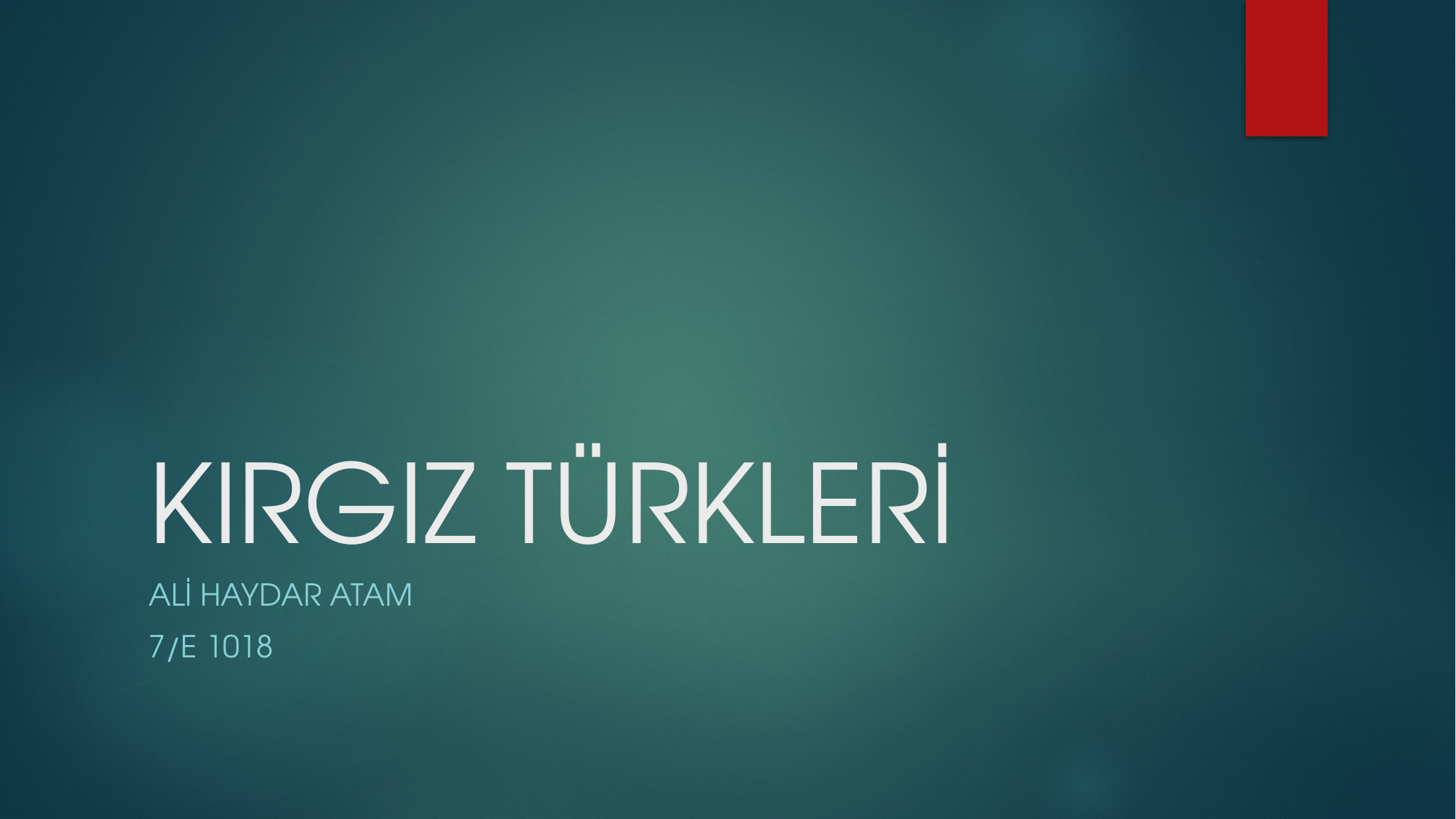

www.egitimhane.com
# KIRGIZ TÜRKLERİ
ALİ HAYDAR ATAM
7/E 1018